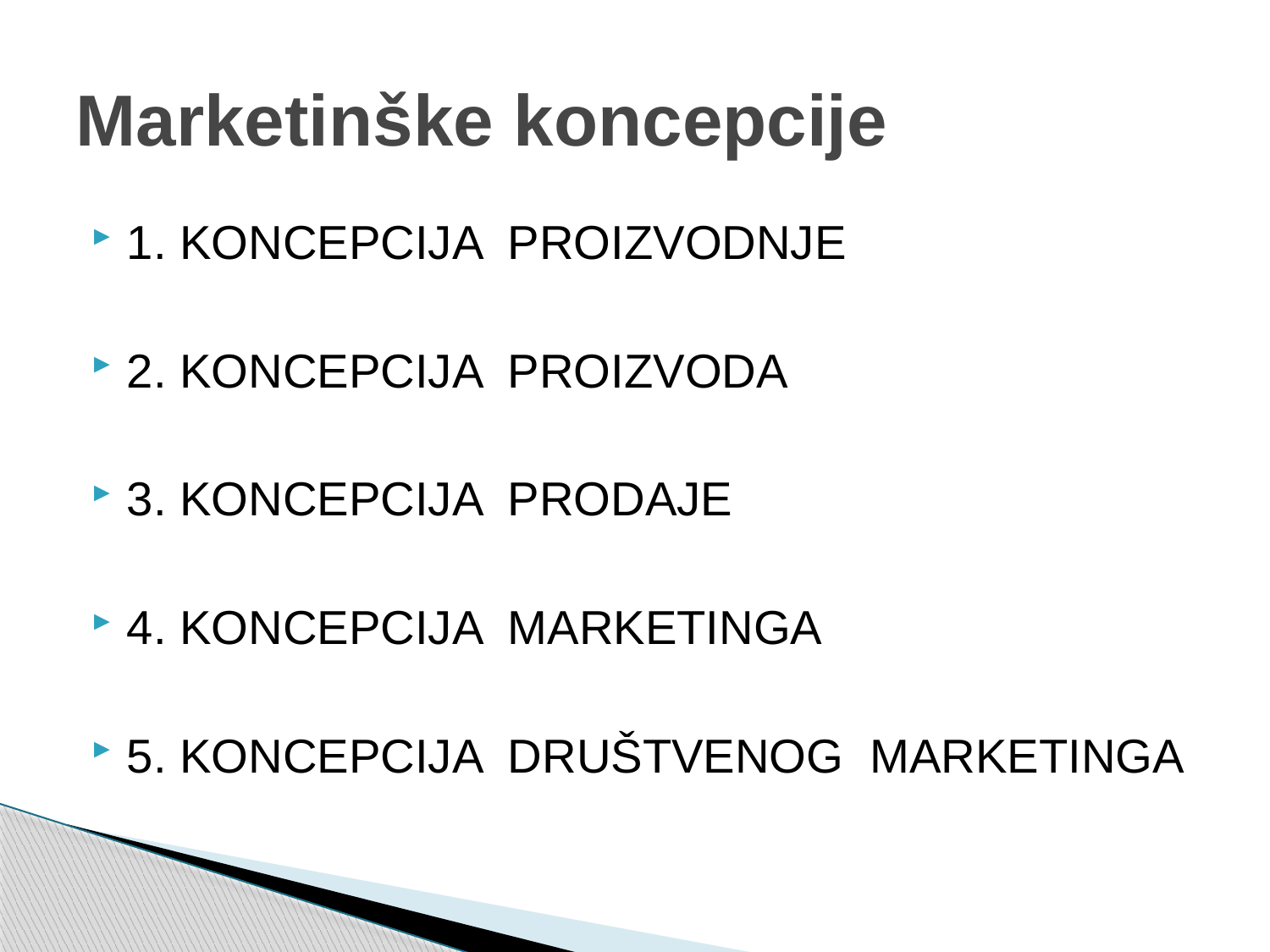

# Marketinške koncepcije
1. KONCEPCIJA  PROIZVODNJE

2. KONCEPCIJA  PROIZVODA

3. KONCEPCIJA  PRODAJE

4. KONCEPCIJA  MARKETINGA

5. KONCEPCIJA  DRUŠTVENOG  MARKETINGA